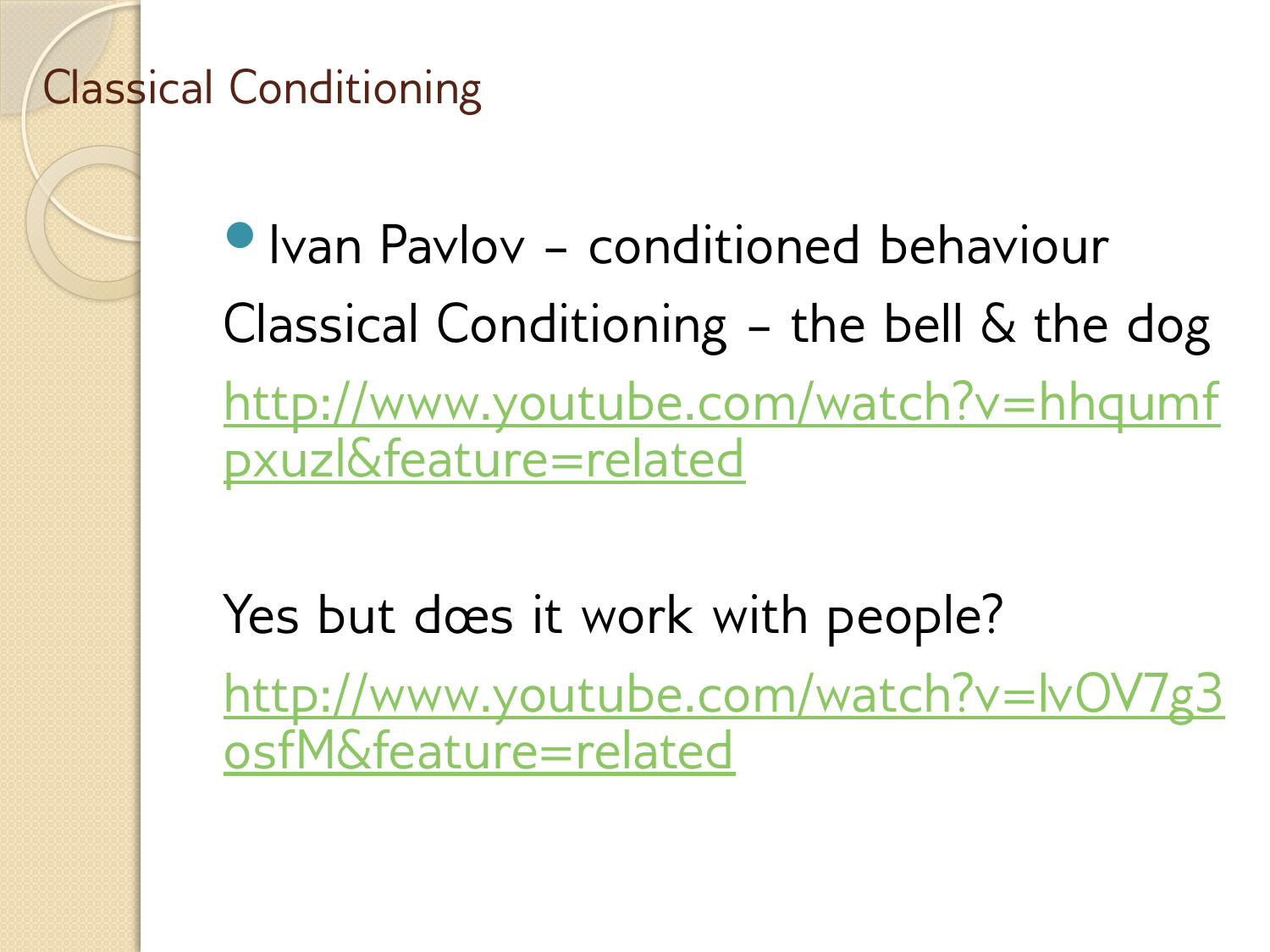

# Classical Conditioning
Ivan Pavlov – conditioned behaviour
Classical Conditioning – the bell & the dog
http://www.youtube.com/watch?v=hhqumfpxuzI&feature=related

Yes but does it work with people?
http://www.youtube.com/watch?v=lvOV7g3osfM&feature=related